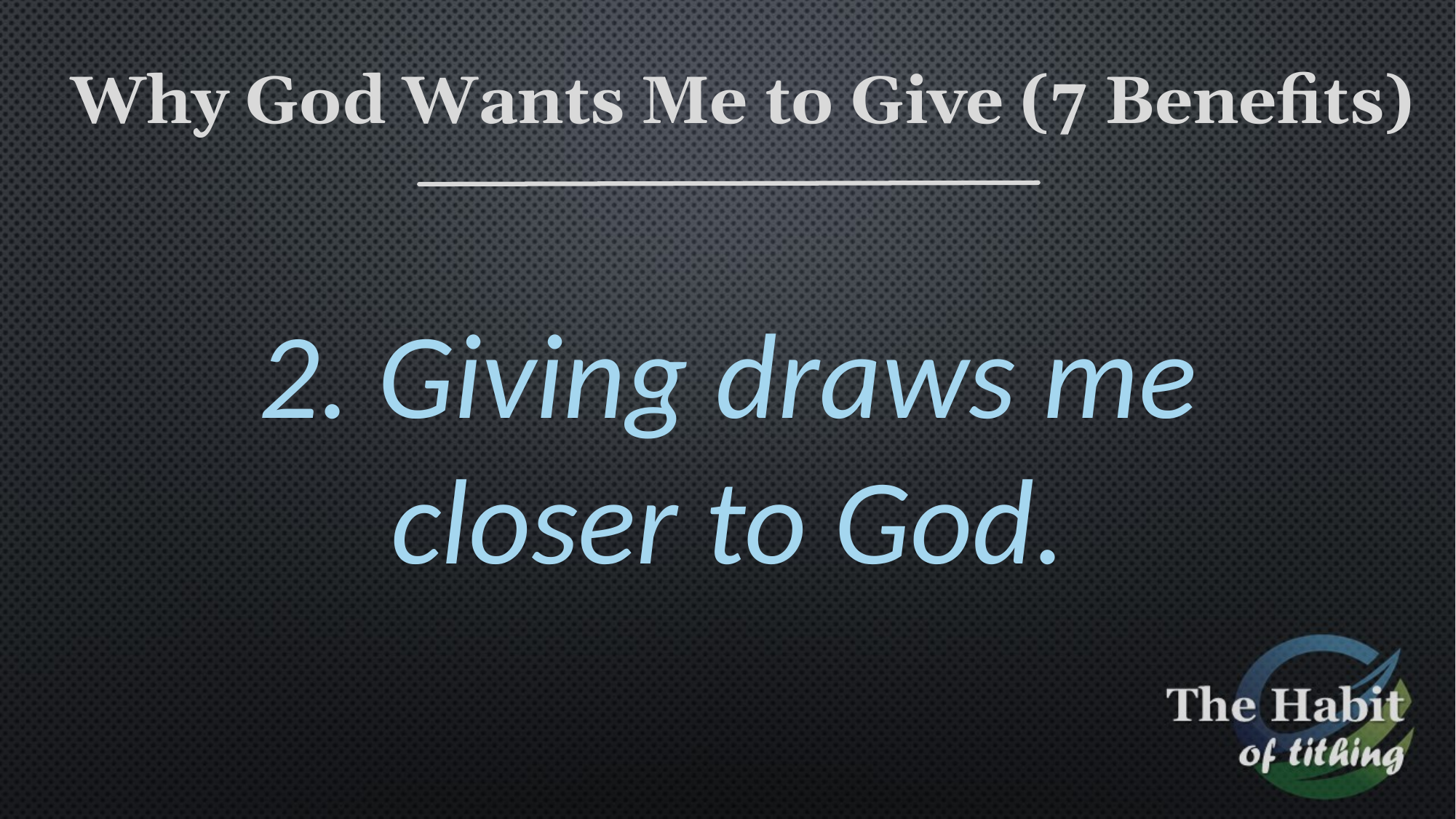

Why God Wants Me to Give (7 Benefits)
2. Giving draws me closer to God.